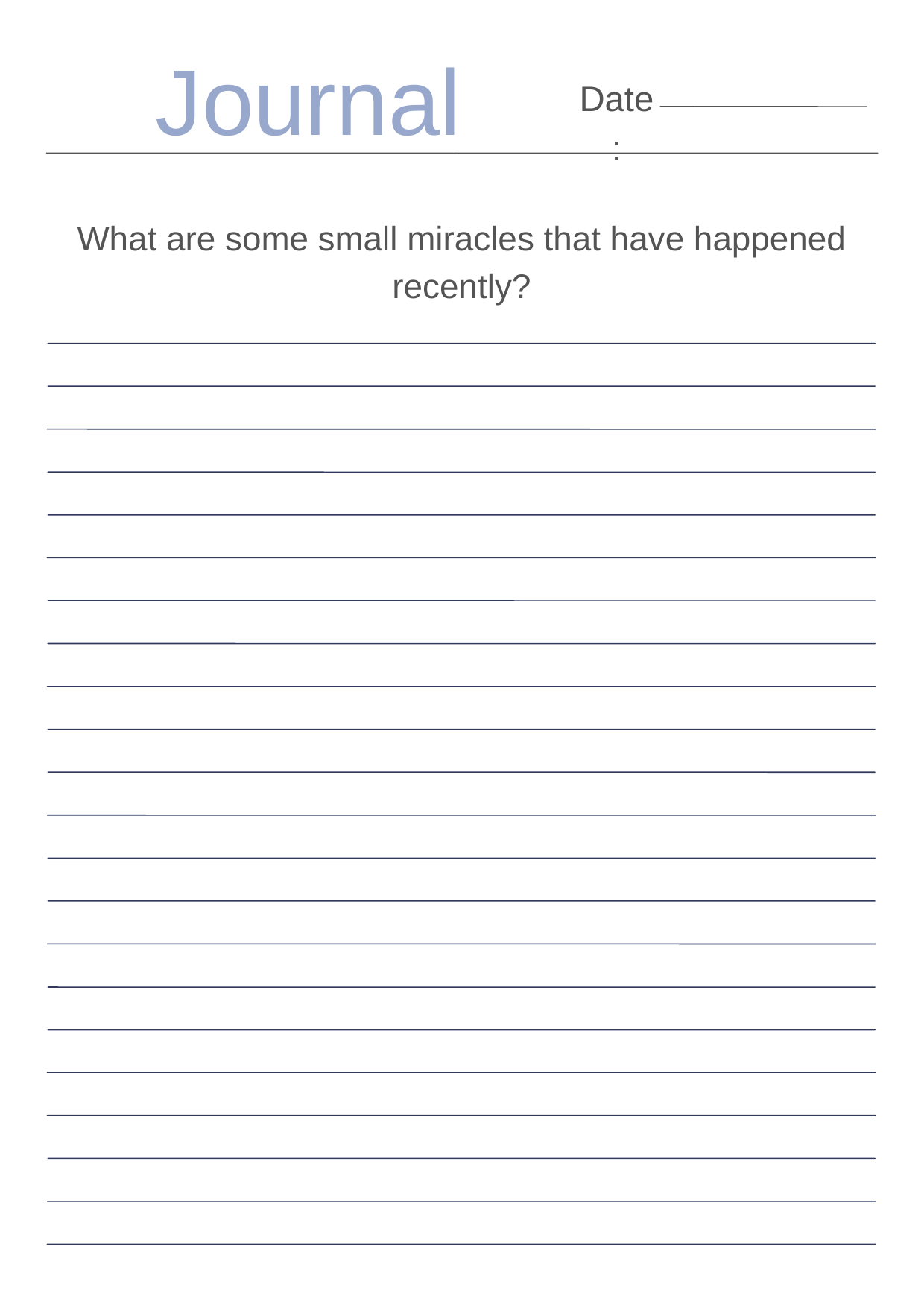

Journal
Date:

What are some small miracles that have happened recently?